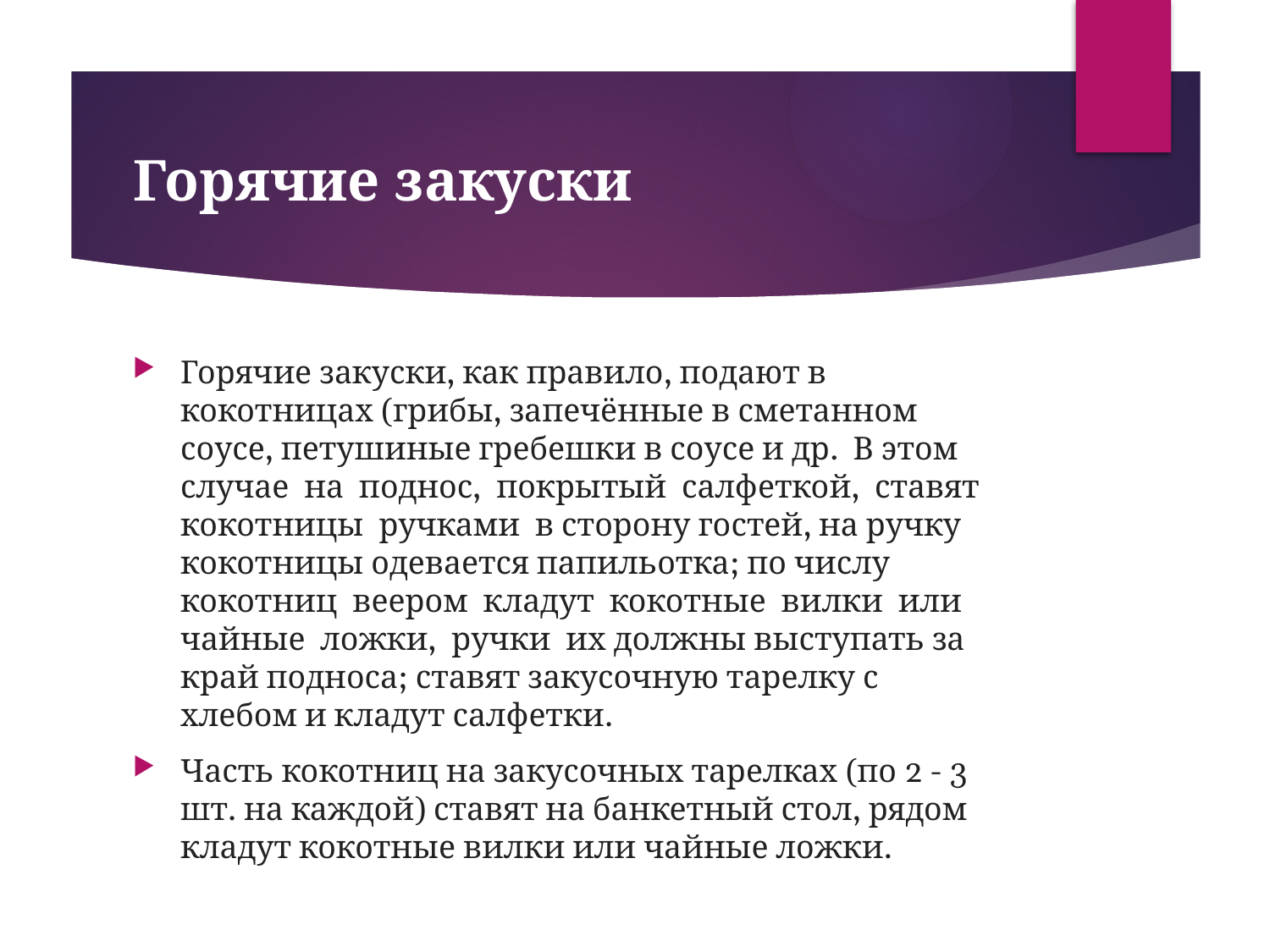

# Горячие закуски
Горячие закуски, как правило, подают в кокотницах (грибы, запечённые в сметанном соусе, петушиные гребешки в соусе и др.  В этом случае  на  поднос,  покрытый  салфеткой,  ставят  кокотницы  ручками  в сторону гостей, на ручку кокотницы одевается папильотка; по числу кокотниц  веером  кладут  кокотные  вилки  или  чайные  ложки,  ручки  их должны выступать за край подноса; ставят закусочную тарелку с хлебом и кладут салфетки.
Часть кокотниц на закусочных тарелках (по 2 - 3 шт. на каждой) ставят на банкетный стол, рядом кладут кокотные вилки или чайные ложки.